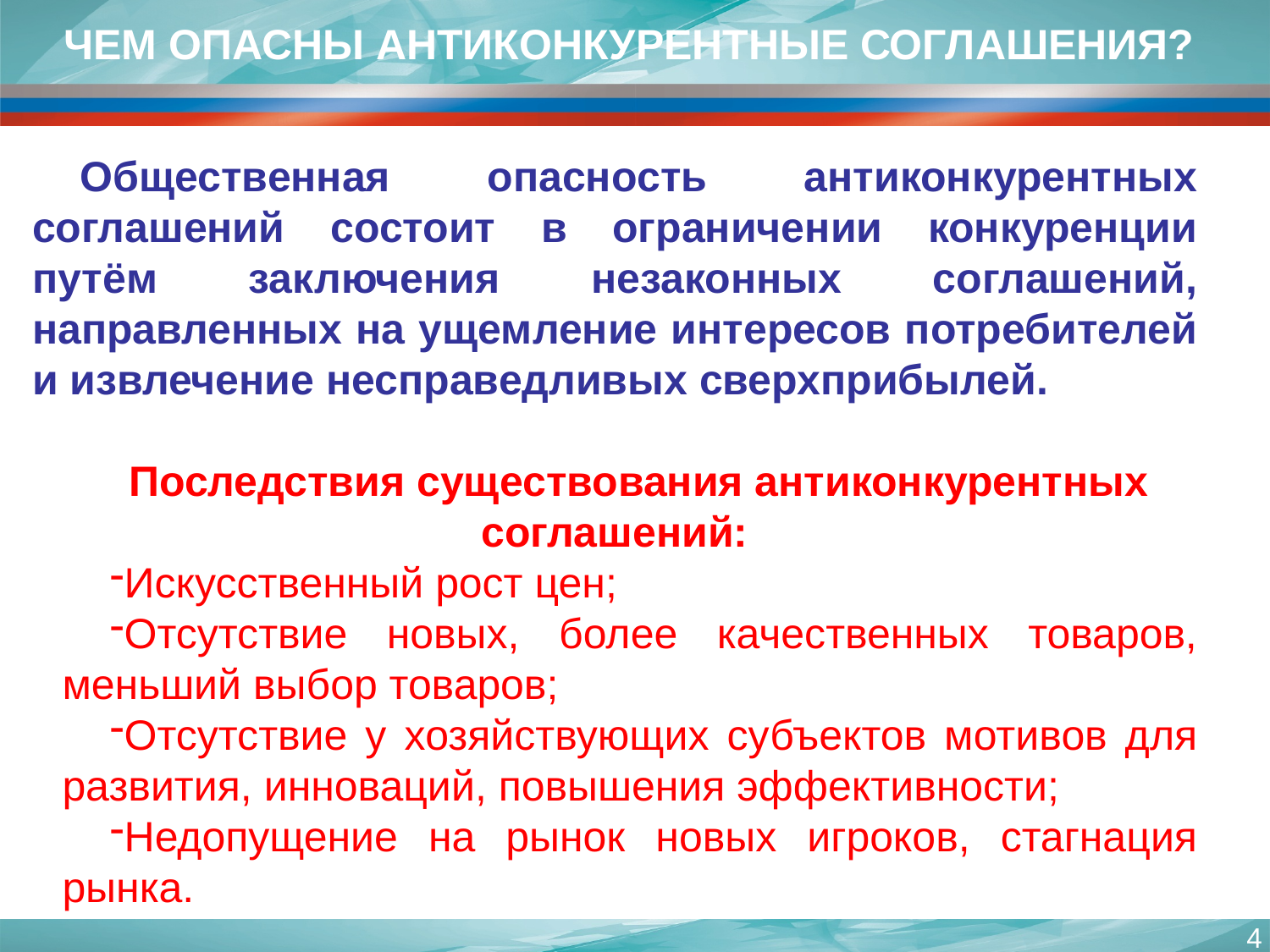

ЧЕМ ОПАСНЫ АНТИКОНКУРЕНТНЫЕ СОГЛАШЕНИЯ?
Общественная опасность антиконкурентных соглашений состоит в ограничении конкуренции путём заключения незаконных соглашений, направленных на ущемление интересов потребителей и извлечение несправедливых сверхприбылей.

Последствия существования антиконкурентных соглашений:
Искусственный рост цен;
Отсутствие новых, более качественных товаров, меньший выбор товаров;
Отсутствие у хозяйствующих субъектов мотивов для развития, инноваций, повышения эффективности;
Недопущение на рынок новых игроков, стагнация рынка.
4